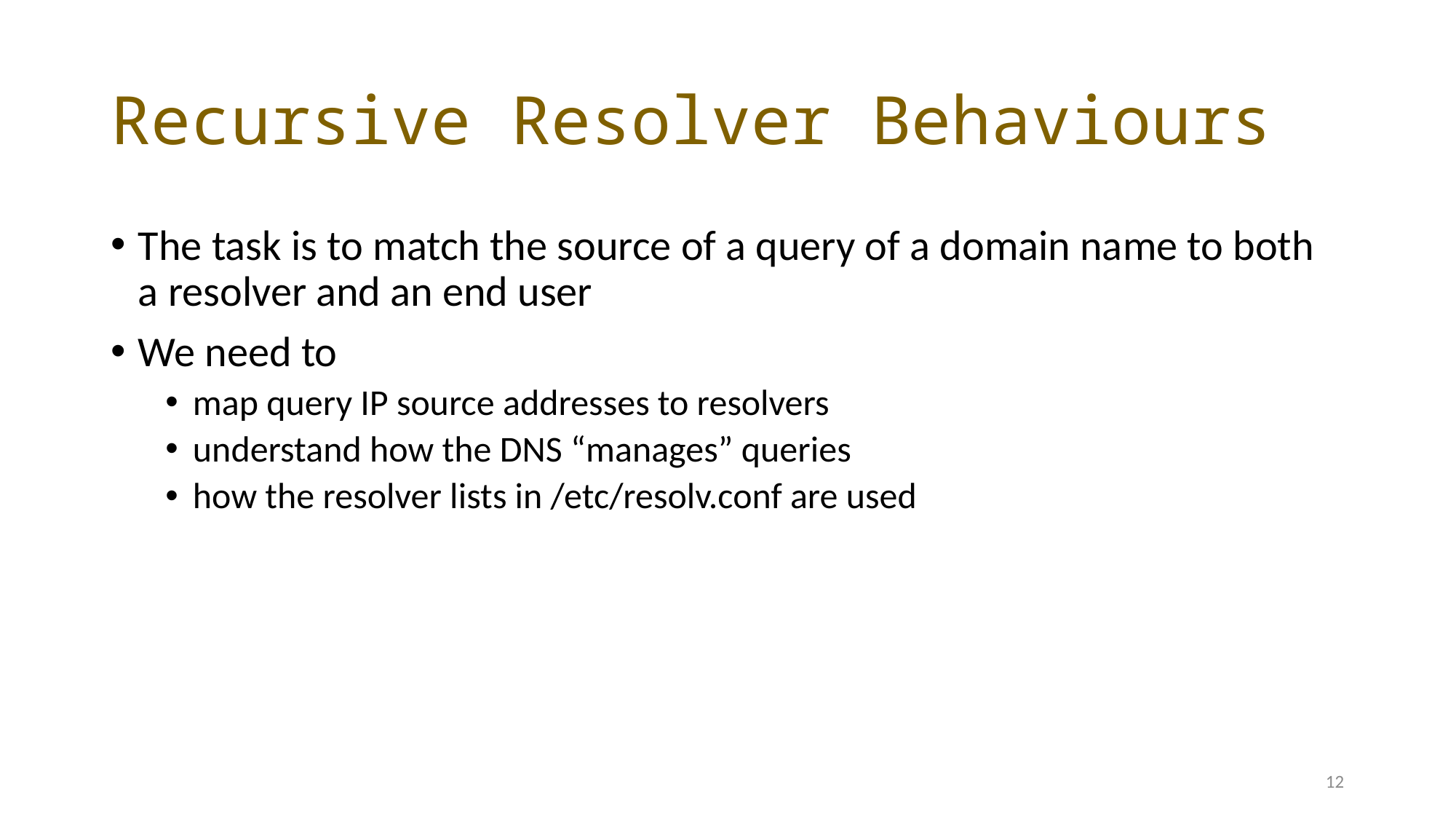

# Recursive Resolver Behaviours
The task is to match the source of a query of a domain name to both a resolver and an end user
We need to
map query IP source addresses to resolvers
understand how the DNS “manages” queries
how the resolver lists in /etc/resolv.conf are used

12